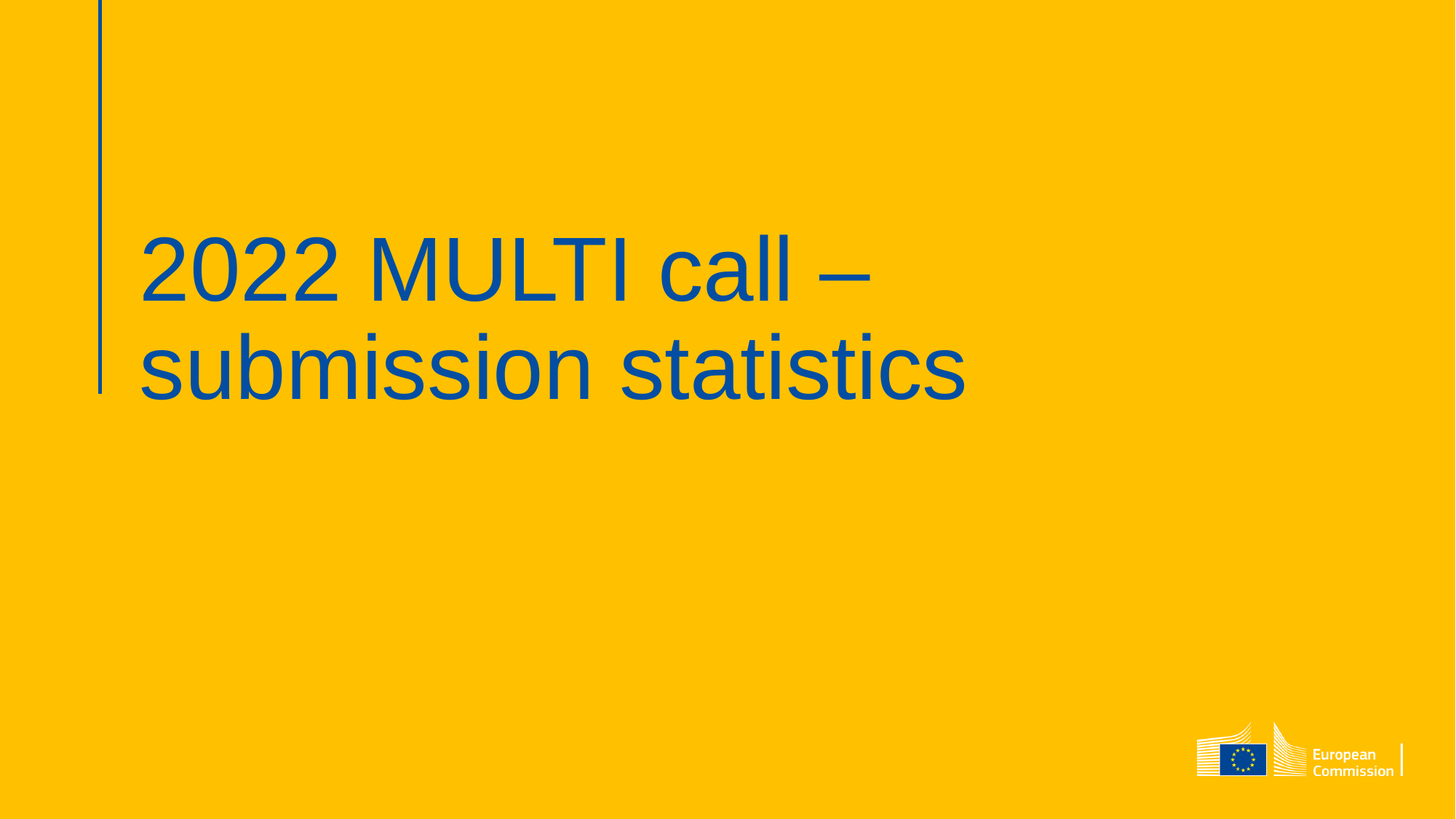

# 2022 MULTI call – submission statistics